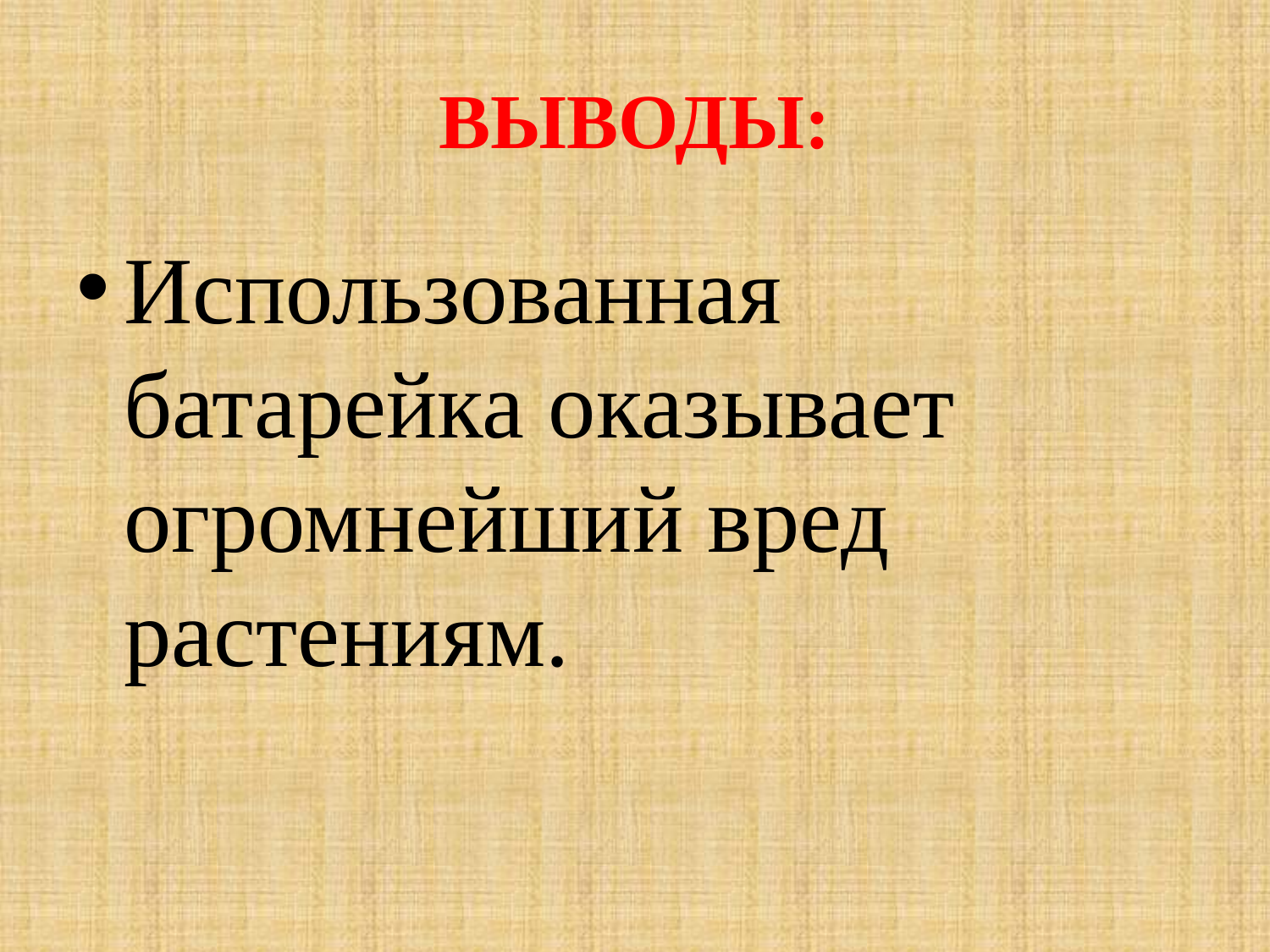

# ВЫВОДЫ:
Использованная батарейка оказывает огромнейший вред  растениям.